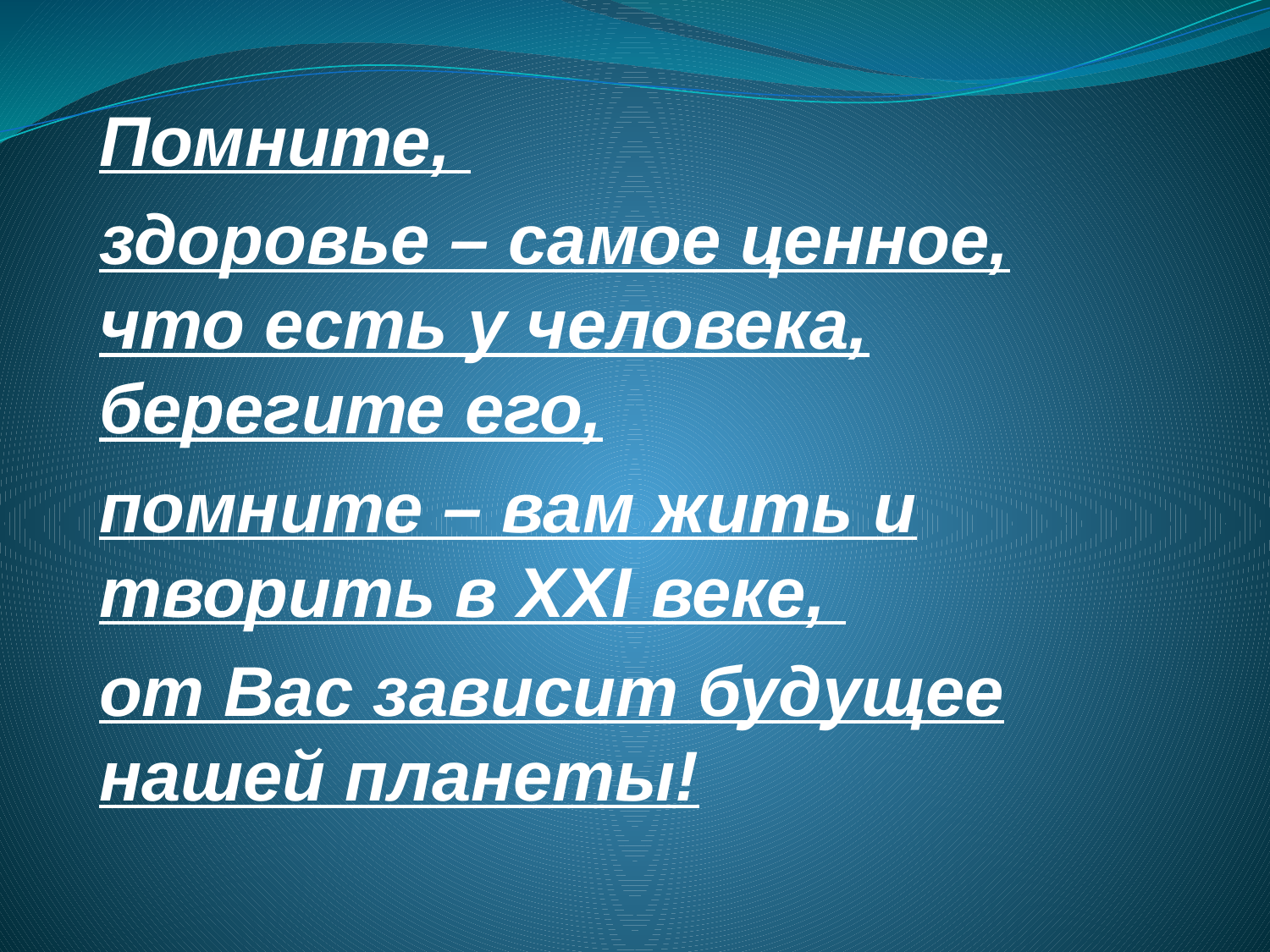

Помните,
здоровье – самое ценное, что есть у человека, берегите его,
помните – вам жить и творить в XXI веке,
от Вас зависит будущее нашей планеты!